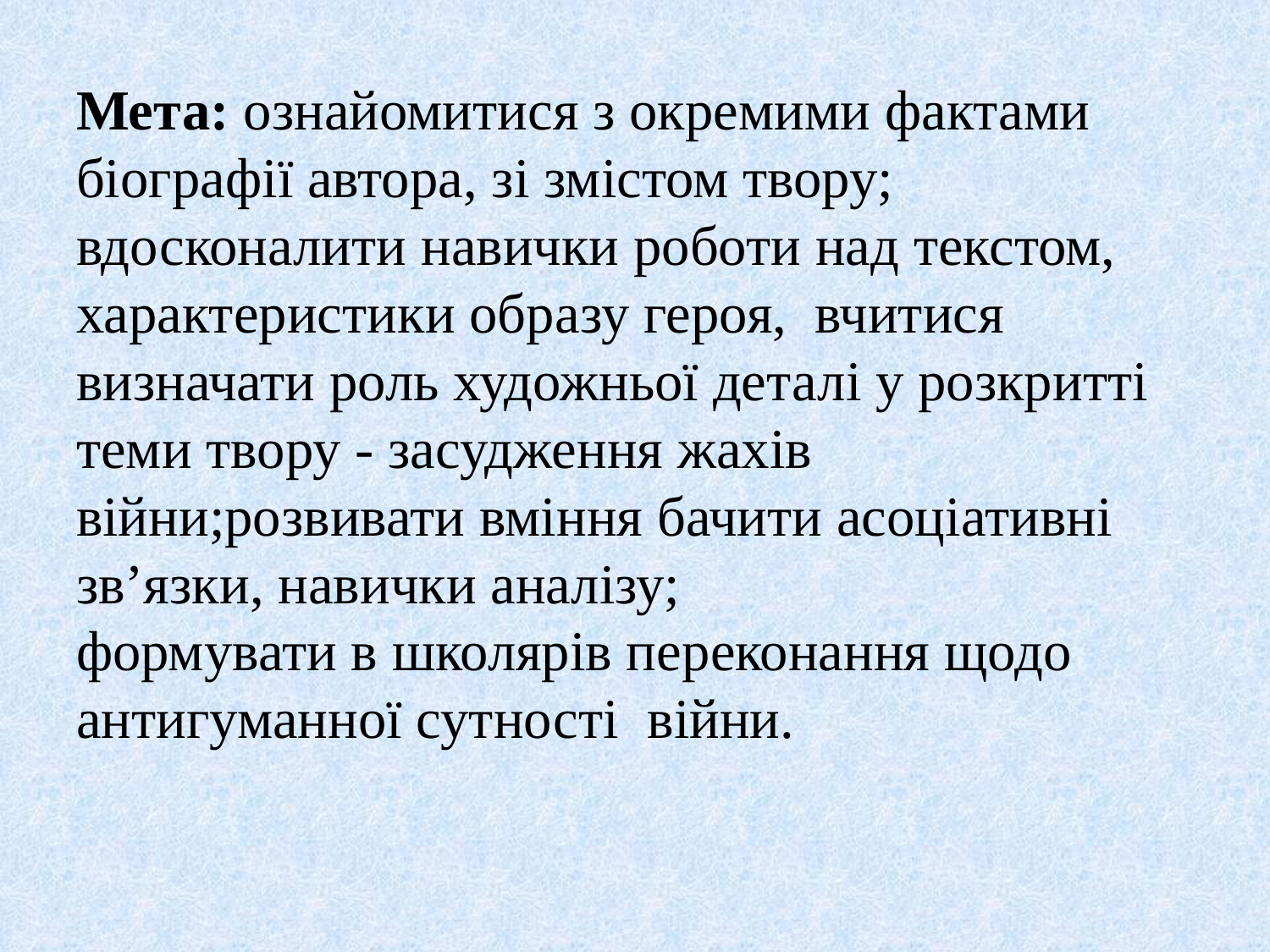

# Мета: ознайомитися з окремими фактами біографії автора, зі змістом твору; вдосконалити навички роботи над текстом, характеристики образу героя,  вчитися визначати роль художньої деталі у розкритті теми твору - засудження жахів війни;розвивати вміння бачити асоціативні зв’язки, навички аналізу; формувати в школярів переконання щодо антигуманної сутності  війни.